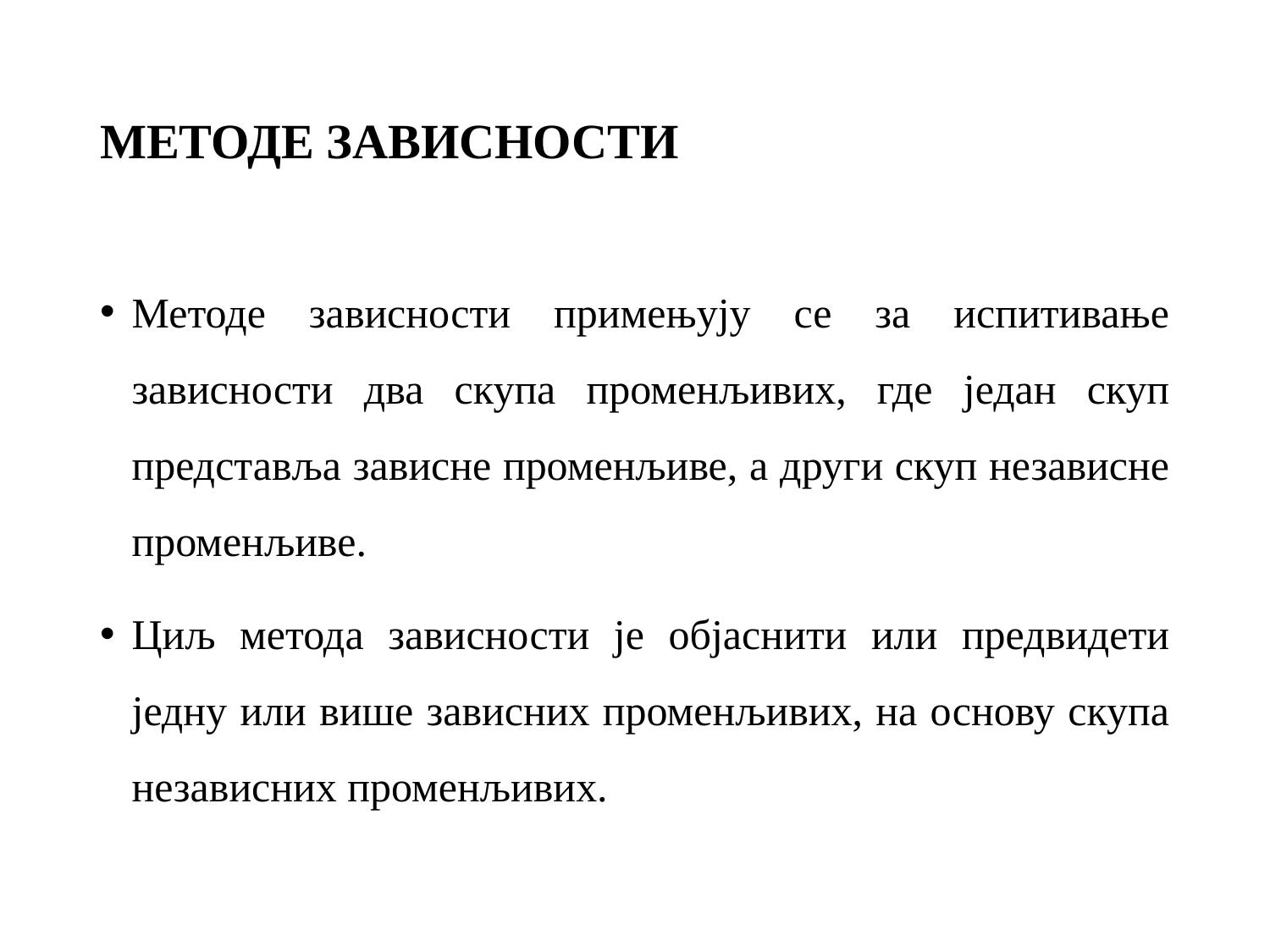

# МЕТОДЕ ЗАВИСНОСТИ
Методе зависности примењују се за испитивање зависности два скупа променљивих, где један скуп представља зависне променљиве, а други скуп независне променљиве.
Циљ метода зависности је објаснити или предвидети једну или више зависних променљивих, на основу скупа независних променљивих.